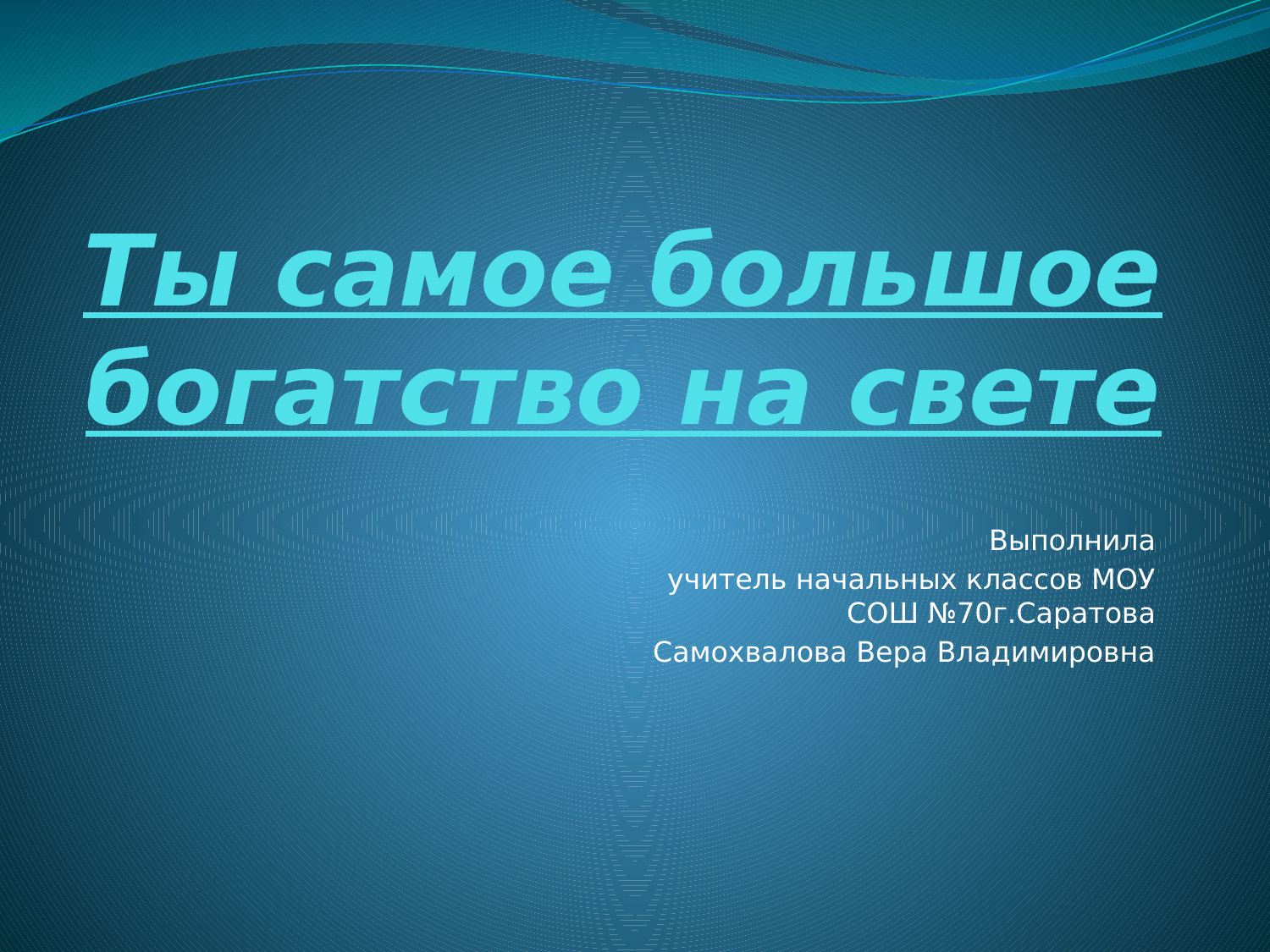

# Ты самое большое богатство на свете
Выполнила
 учитель начальных классов МОУ СОШ №70г.Саратова
Самохвалова Вера Владимировна